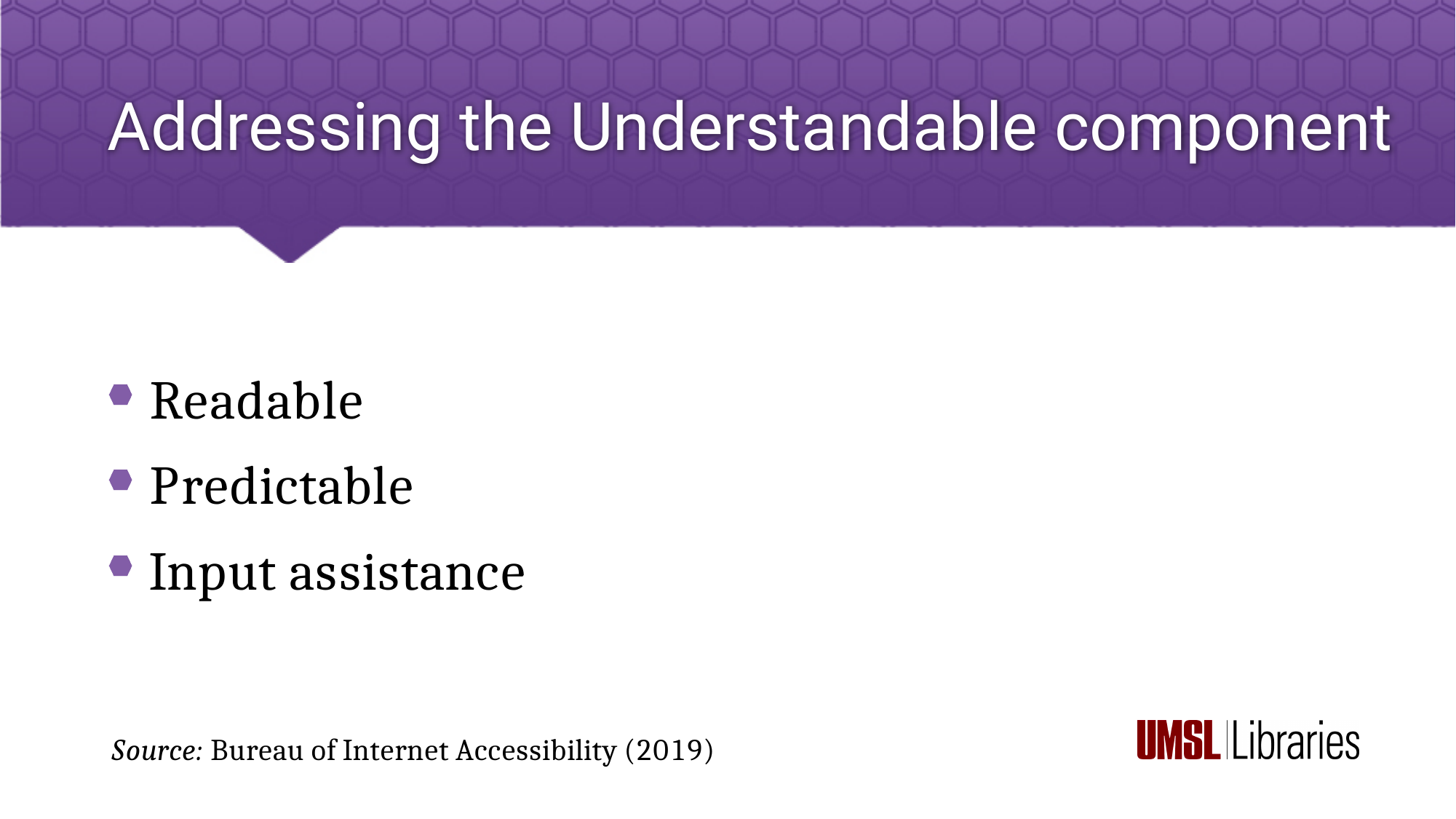

# Addressing the Understandable component
Readable
Predictable
Input assistance
Source: Bureau of Internet Accessibility (2019)